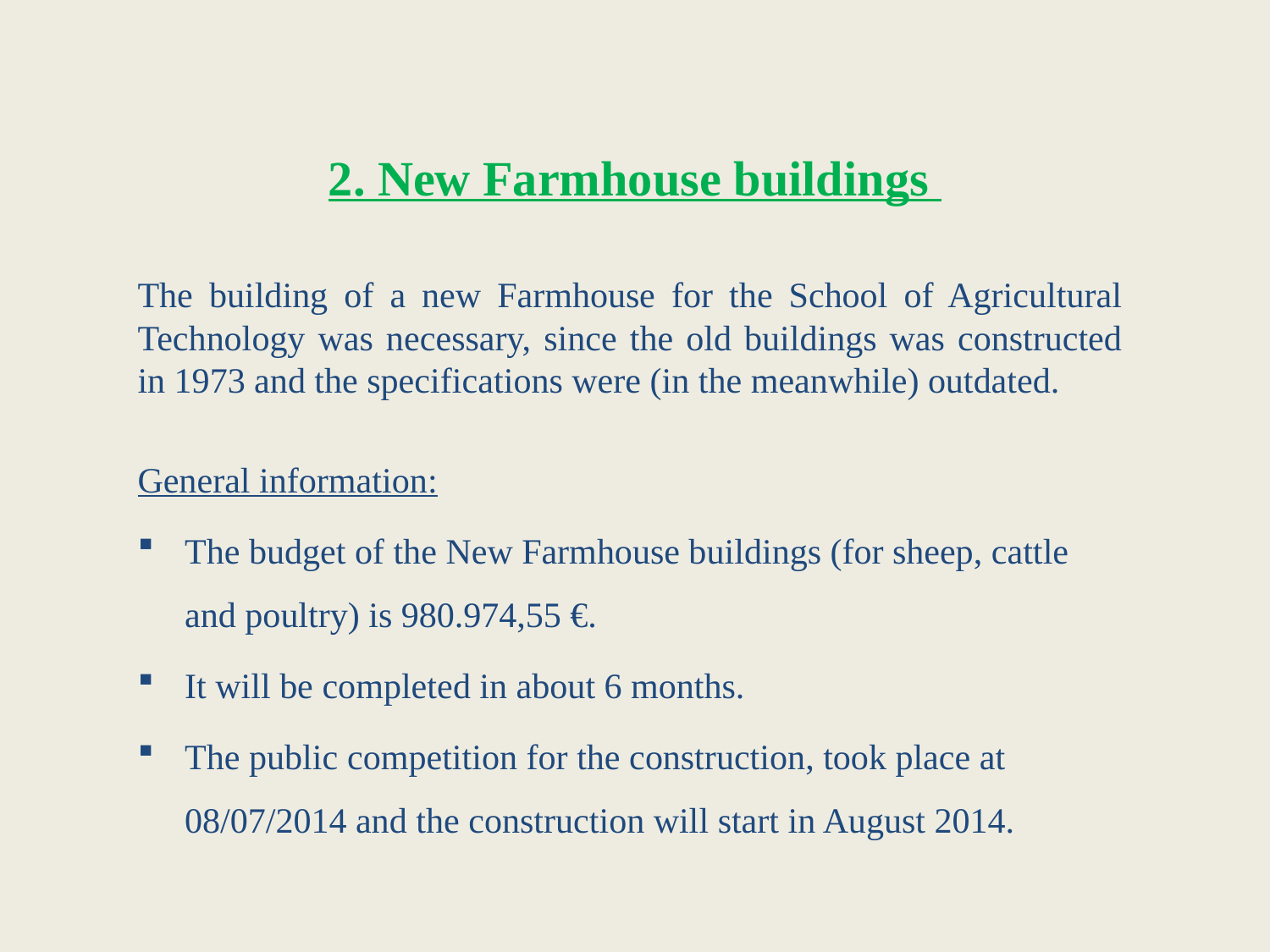

# 2. New Farmhouse buildings
The building of a new Farmhouse for the School of Agricultural Technology was necessary, since the old buildings was constructed in 1973 and the specifications were (in the meanwhile) outdated.

General information:
The budget of the New Farmhouse buildings (for sheep, cattle and poultry) is 980.974,55 €.
It will be completed in about 6 months.
The public competition for the construction, took place at 08/07/2014 and the construction will start in August 2014.